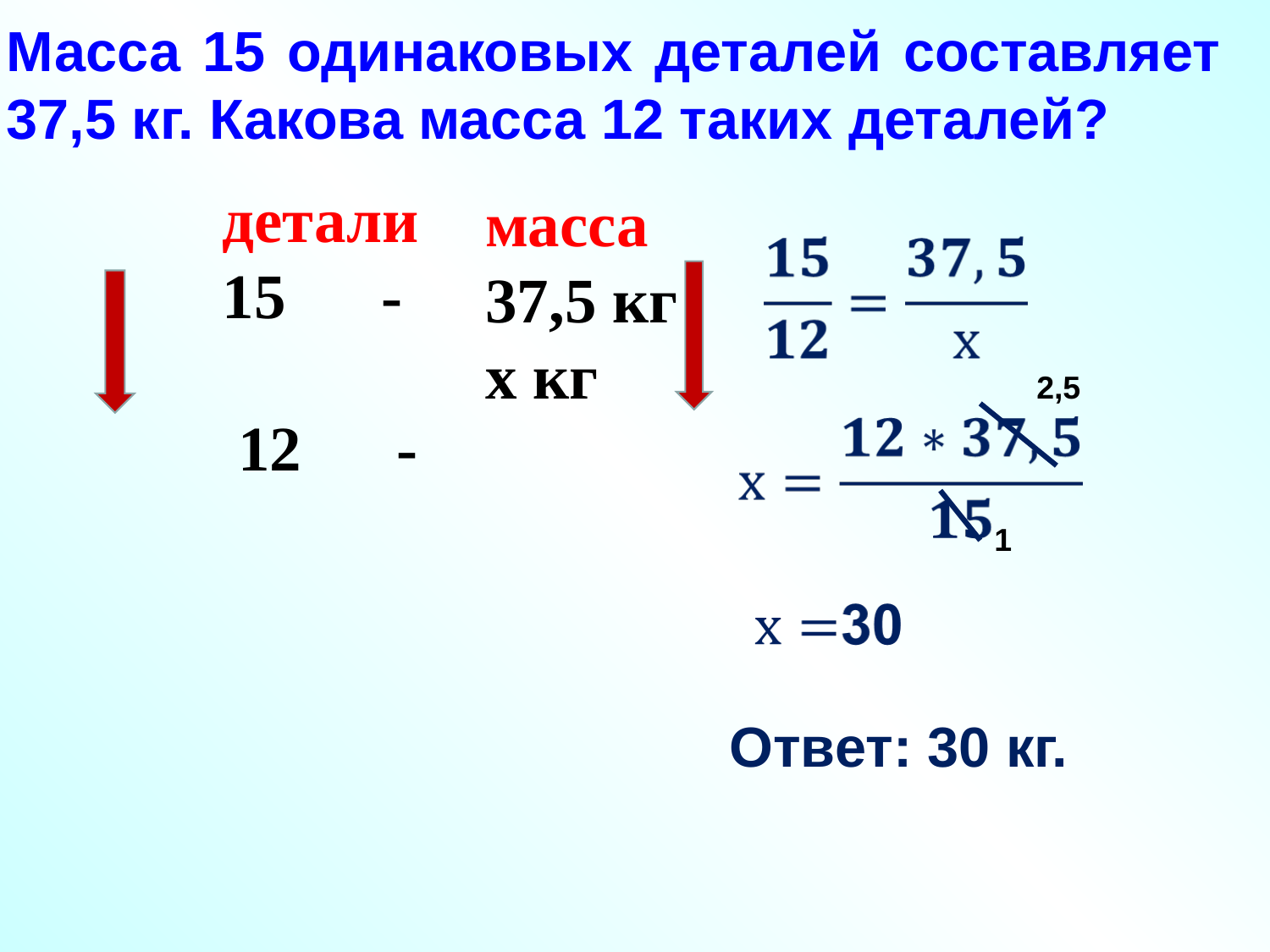

Масса 15 одинаковых деталей составляет 37,5 кг. Какова масса 12 таких деталей?
детали
15      -                  12      -
масса
37,5 кг х кг

2,5

1

Ответ: 30 кг.